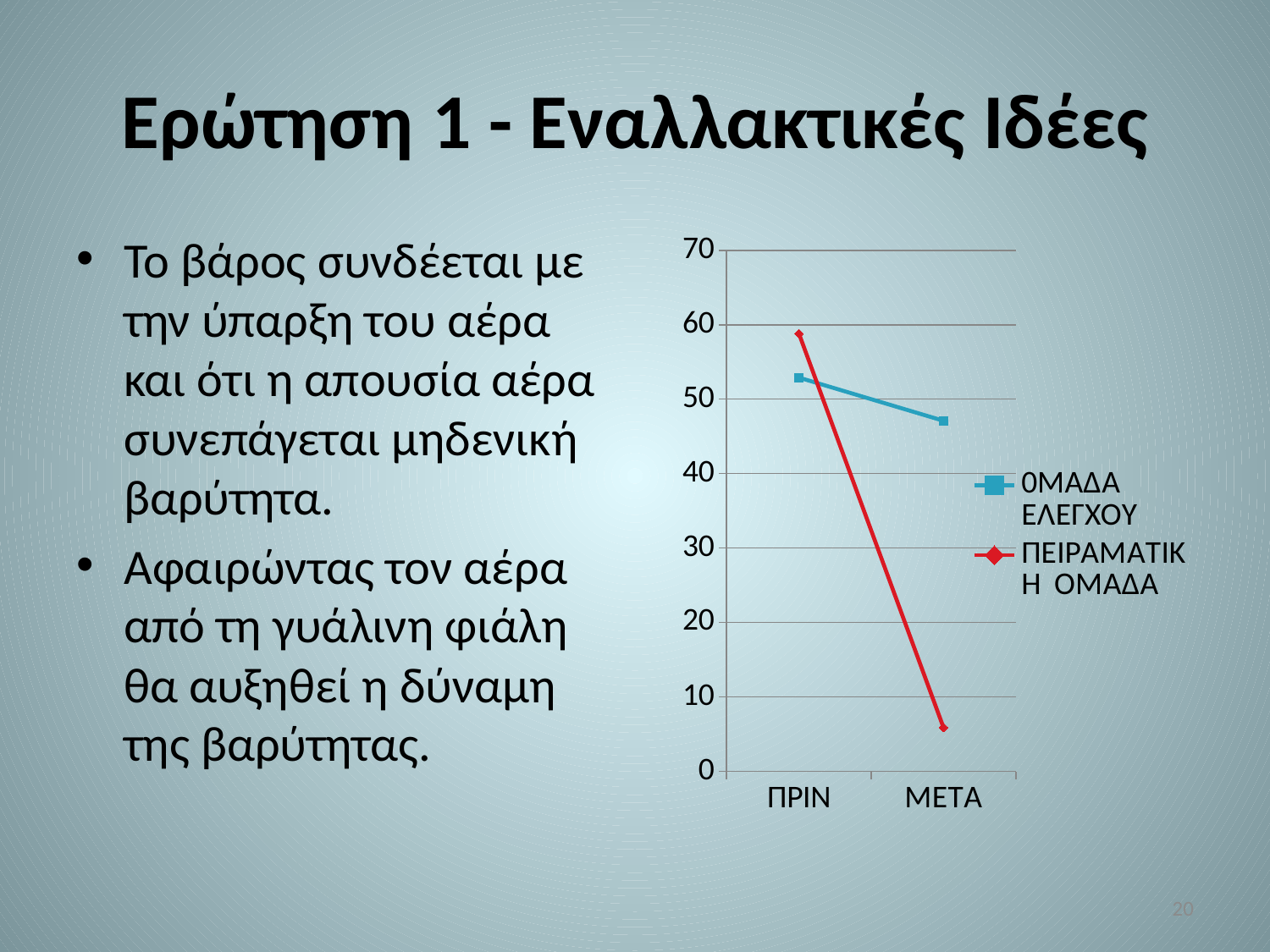

# Ερώτηση 1 - Εναλλακτικές Ιδέες
Το βάρος συνδέεται με την ύπαρξη του αέρα και ότι η απουσία αέρα συνεπάγεται μηδενική βαρύτητα.
Αφαιρώντας τον αέρα από τη γυάλινη φιάλη θα αυξηθεί η δύναμη της βαρύτητας.

### Chart

| Category | 0ΜΑΔΑ  ΕΛΕΓΧΟΥ | ΠΕΙΡΑΜΑΤΙΚΗ  ΟΜΑΔΑ |
|---|---|---|
| ΠΡΙΝ | 52.9 | 58.8 |
| ΜΕΤΑ | 47.1 | 5.9 |
20